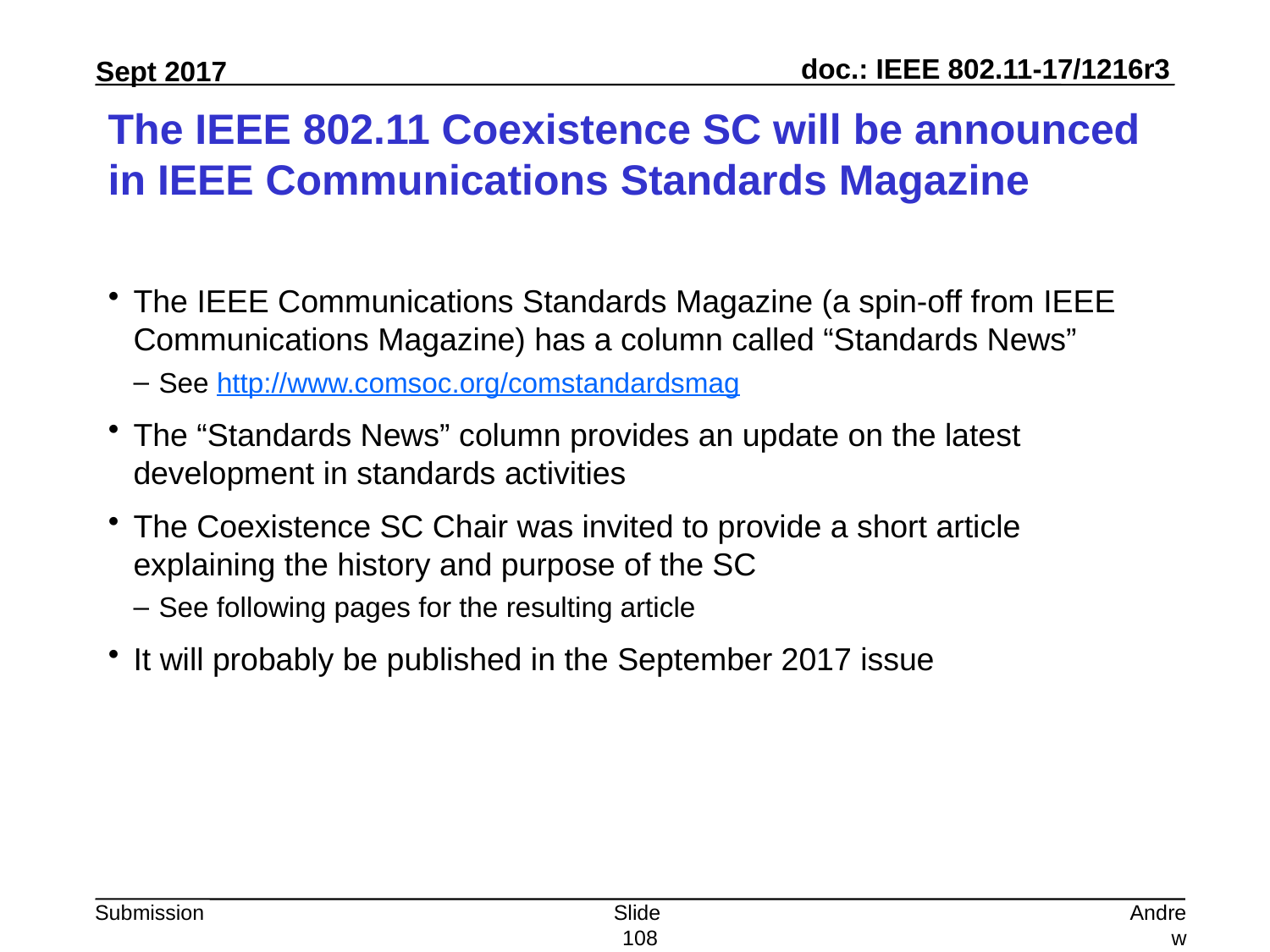

# The IEEE 802.11 Coexistence SC will be announced in IEEE Communications Standards Magazine
The IEEE Communications Standards Magazine (a spin-off from IEEE Communications Magazine) has a column called “Standards News”
See http://www.comsoc.org/comstandardsmag
The “Standards News” column provides an update on the latest development in standards activities
The Coexistence SC Chair was invited to provide a short article explaining the history and purpose of the SC
See following pages for the resulting article
It will probably be published in the September 2017 issue

Slide 108
Andrew Myles, Cisco